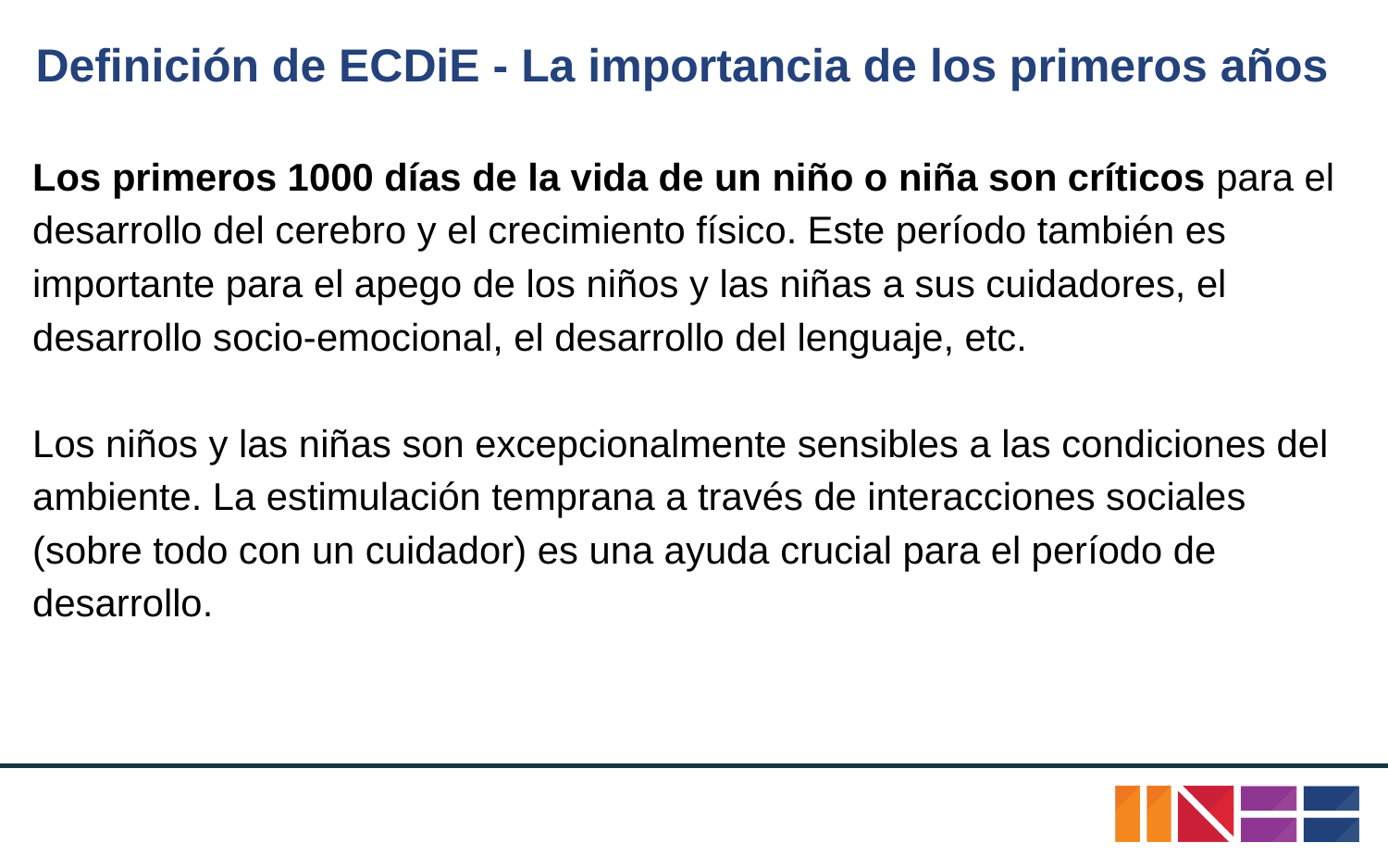

# Definición de ECDiE - La importancia de los primeros años
Los primeros 1000 días de la vida de un niño o niña son críticos para el desarrollo del cerebro y el crecimiento físico. Este período también es importante para el apego de los niños y las niñas a sus cuidadores, el desarrollo socio-emocional, el desarrollo del lenguaje, etc.

Los niños y las niñas son excepcionalmente sensibles a las condiciones del ambiente. La estimulación temprana a través de interacciones sociales (sobre todo con un cuidador) es una ayuda crucial para el período de desarrollo.